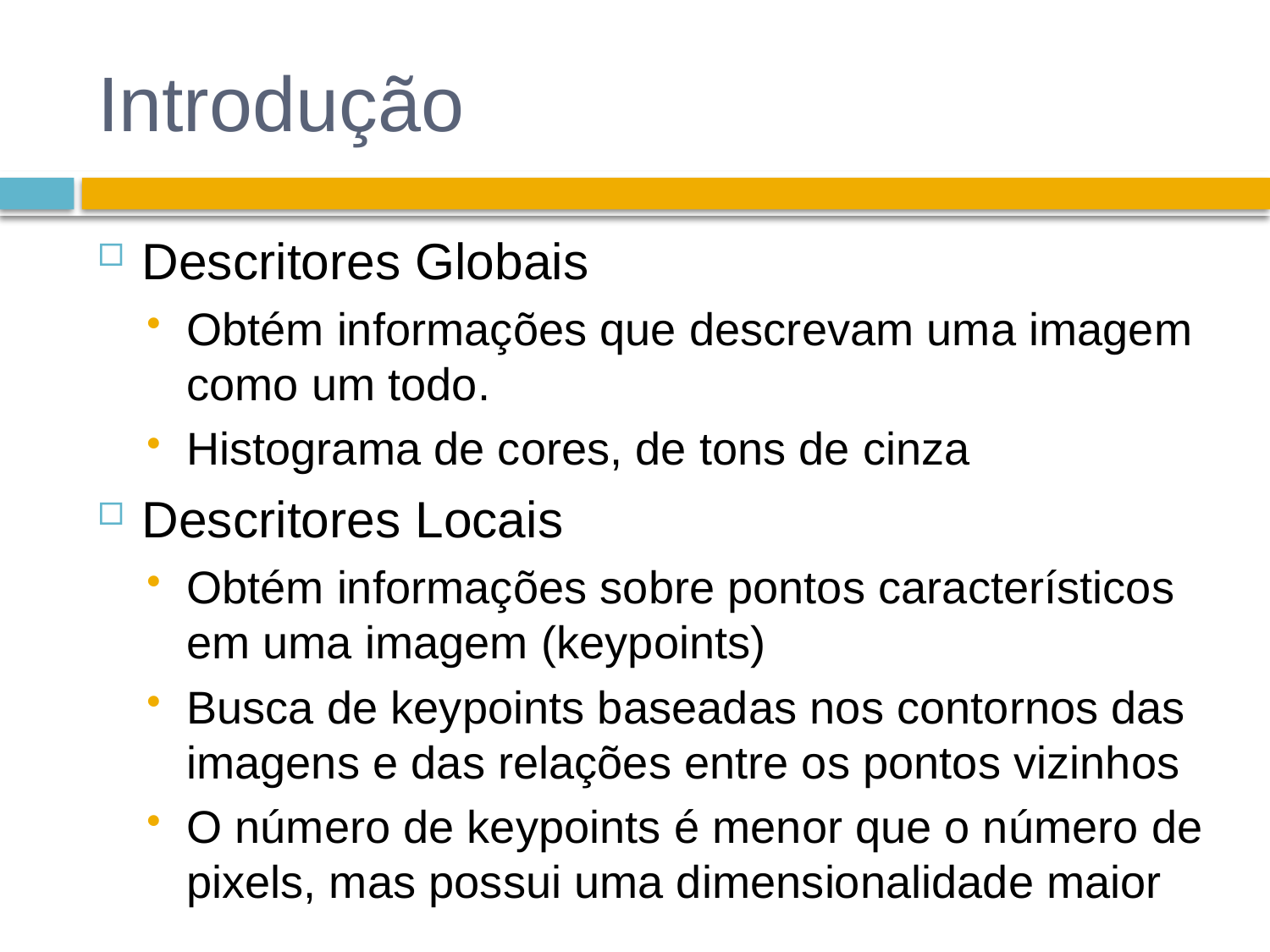

# Introdução
Descritores Globais
Obtém informações que descrevam uma imagem como um todo.
Histograma de cores, de tons de cinza
Descritores Locais
Obtém informações sobre pontos característicos em uma imagem (keypoints)
Busca de keypoints baseadas nos contornos das imagens e das relações entre os pontos vizinhos
O número de keypoints é menor que o número de pixels, mas possui uma dimensionalidade maior